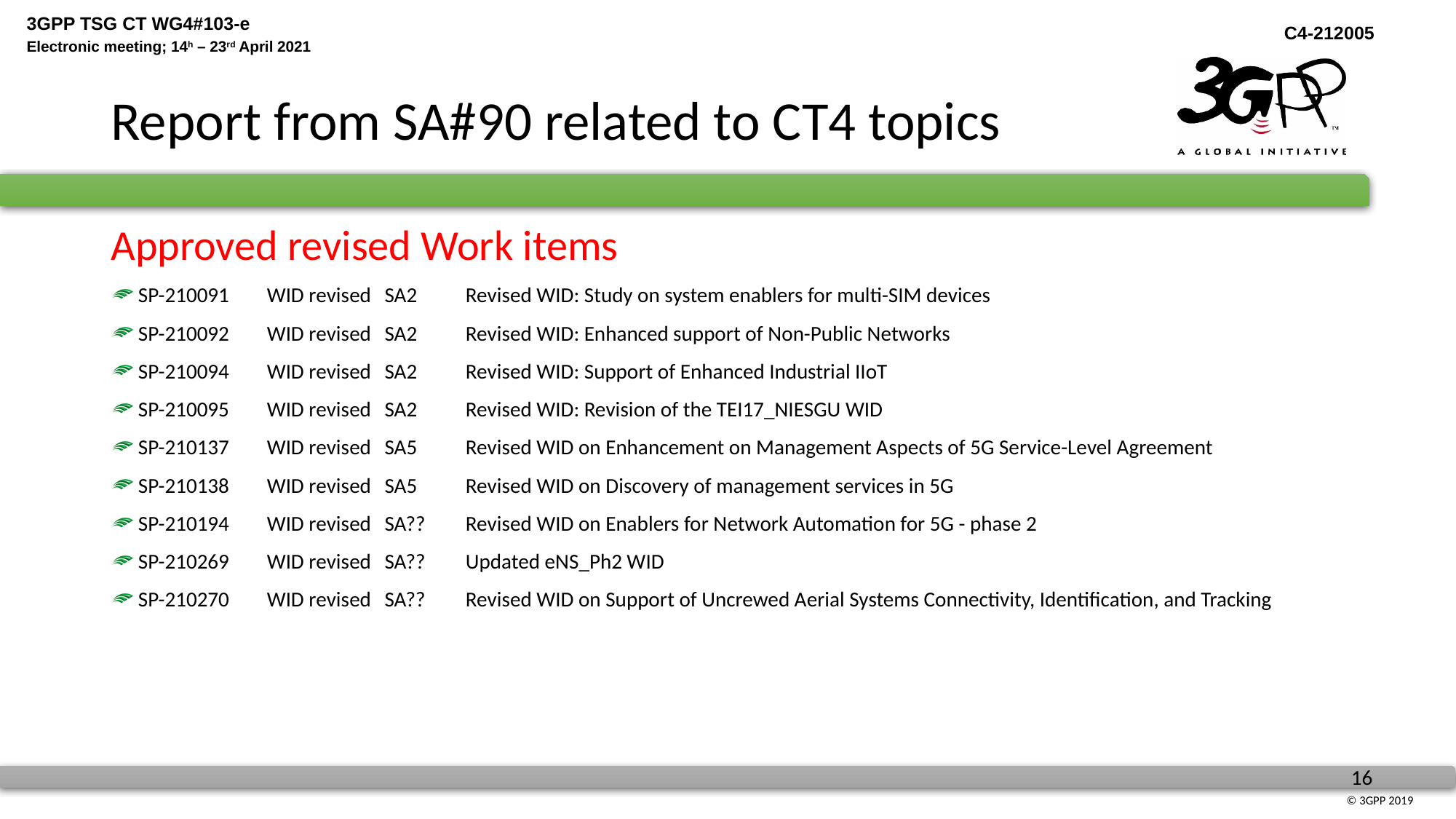

# Report from SA#90 related to CT4 topics
Approved revised Work items
SP-210091	WID revised	SA2	Revised WID: Study on system enablers for multi-SIM devices
SP-210092	WID revised	SA2	Revised WID: Enhanced support of Non-Public Networks
SP-210094	WID revised	SA2	Revised WID: Support of Enhanced Industrial IIoT
SP-210095	WID revised	SA2	Revised WID: Revision of the TEI17_NIESGU WID
SP-210137	WID revised	SA5	Revised WID on Enhancement on Management Aspects of 5G Service-Level Agreement
SP-210138	WID revised	SA5	Revised WID on Discovery of management services in 5G
SP-210194	WID revised	SA??	Revised WID on Enablers for Network Automation for 5G - phase 2
SP-210269	WID revised	SA??	Updated eNS_Ph2 WID
SP-210270	WID revised	SA??	Revised WID on Support of Uncrewed Aerial Systems Connectivity, Identification, and Tracking